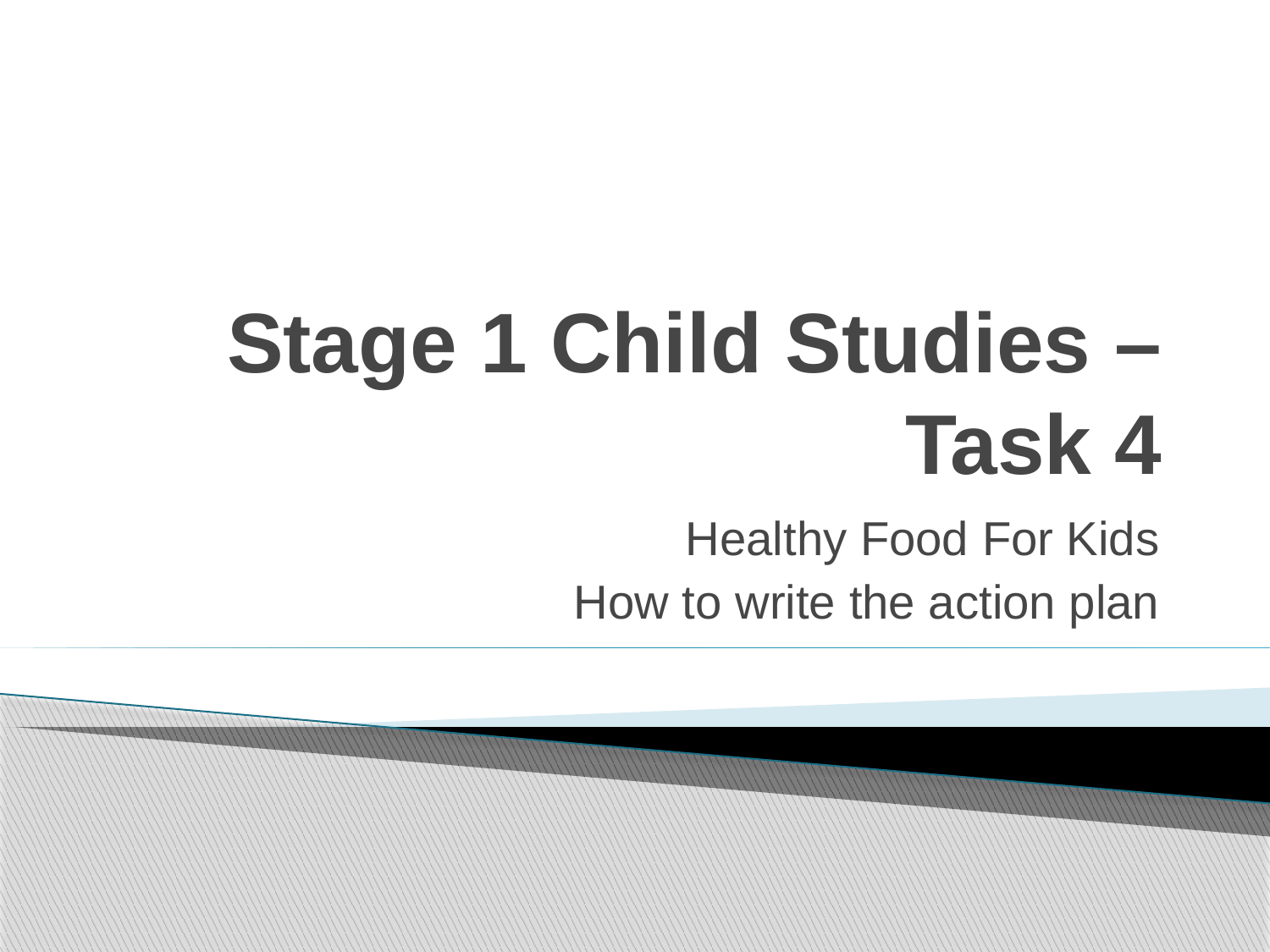

# Stage 1 Child Studies – Task 4
Healthy Food For Kids
How to write the action plan